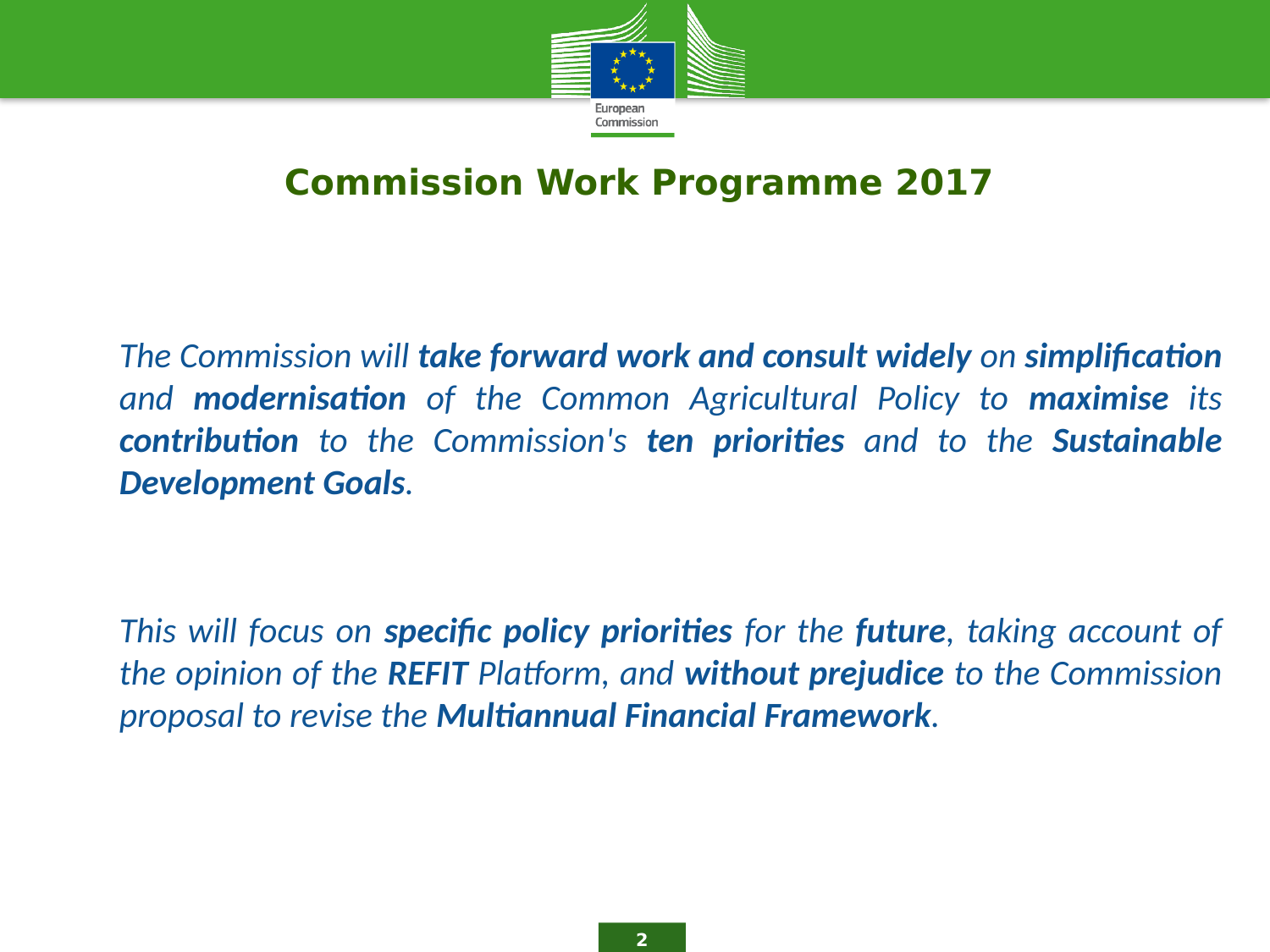

# Commission Work Programme 2017
	The Commission will take forward work and consult widely on simplification and modernisation of the Common Agricultural Policy to maximise its contribution to the Commission's ten priorities and to the Sustainable Development Goals.

This will focus on specific policy priorities for the future, taking account of the opinion of the REFIT Platform, and without prejudice to the Commission proposal to revise the Multiannual Financial Framework.
2